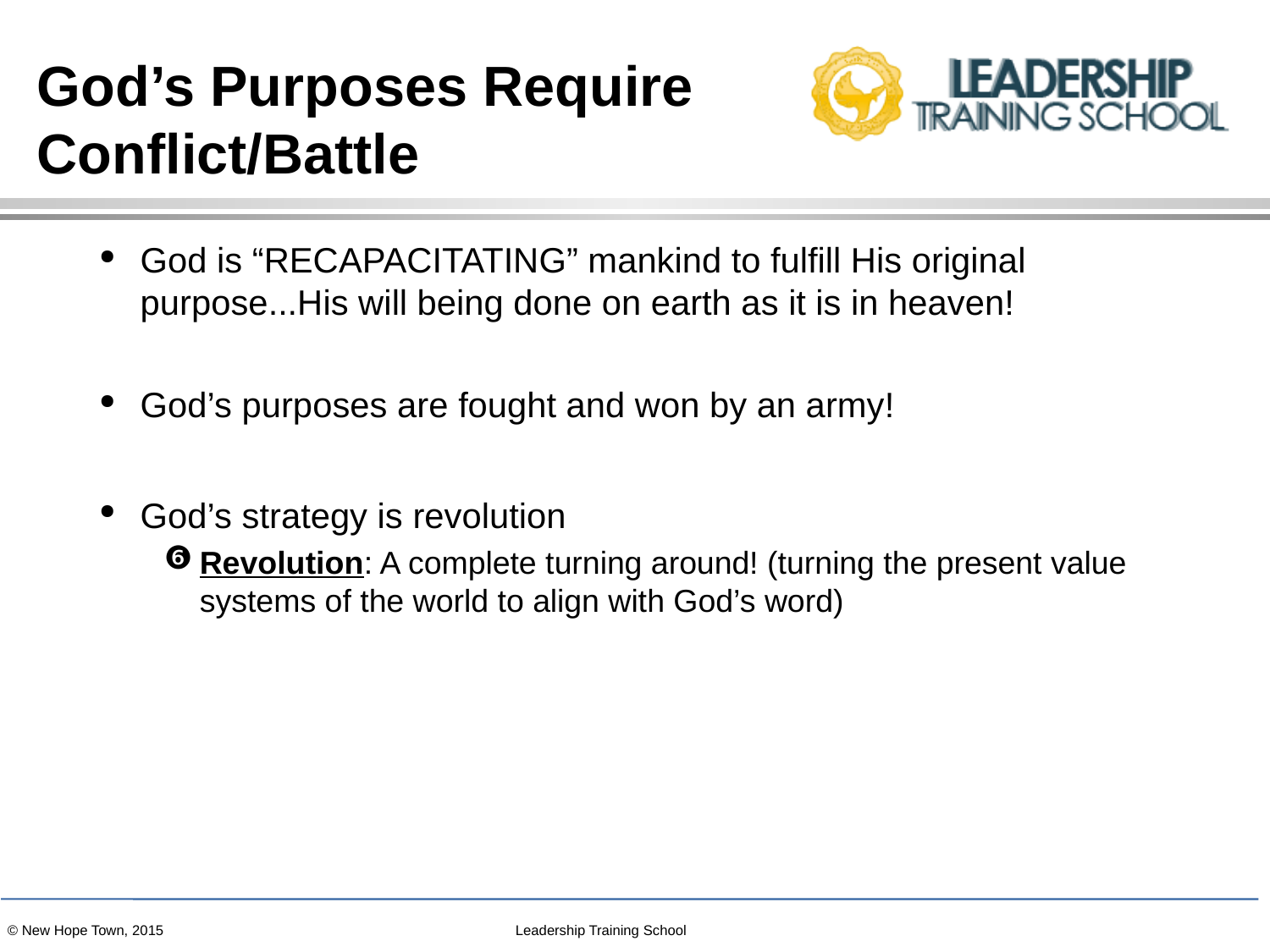

# God’s Purposes Require
Conflict/Battle
God is “RECAPACITATING” mankind to fulfill His original purpose...His will being done on earth as it is in heaven!

God’s purposes are fought and won by an army!

God’s strategy is revolution
Revolution: A complete turning around! (turning the present value systems of the world to align with God’s word)
5